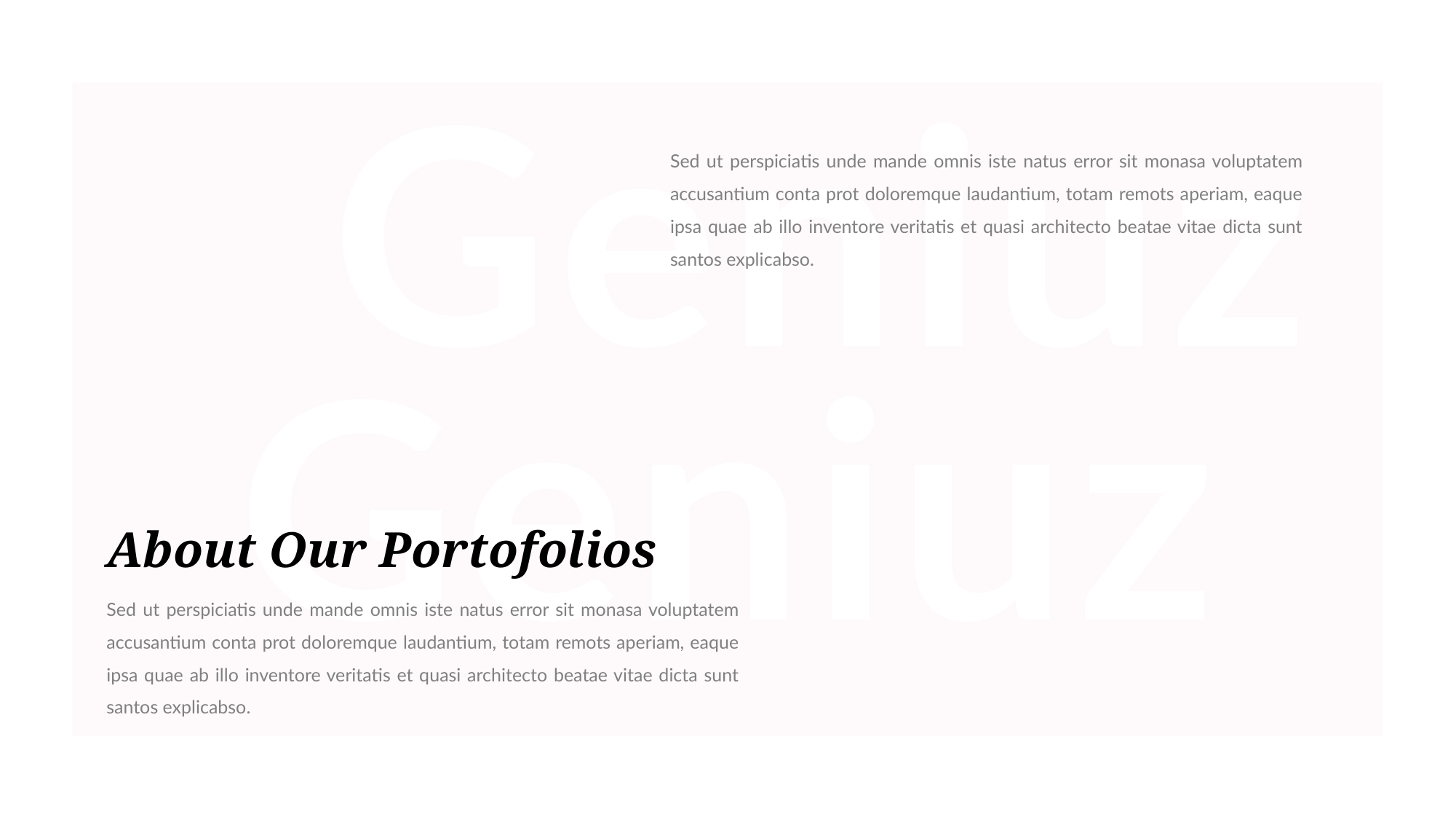

Sed ut perspiciatis unde mande omnis iste natus error sit monasa voluptatem accusantium conta prot doloremque laudantium, totam remots aperiam, eaque ipsa quae ab illo inventore veritatis et quasi architecto beatae vitae dicta sunt santos explicabso.

About Our Portofolios
Sed ut perspiciatis unde mande omnis iste natus error sit monasa voluptatem accusantium conta prot doloremque laudantium, totam remots aperiam, eaque ipsa quae ab illo inventore veritatis et quasi architecto beatae vitae dicta sunt santos explicabso.